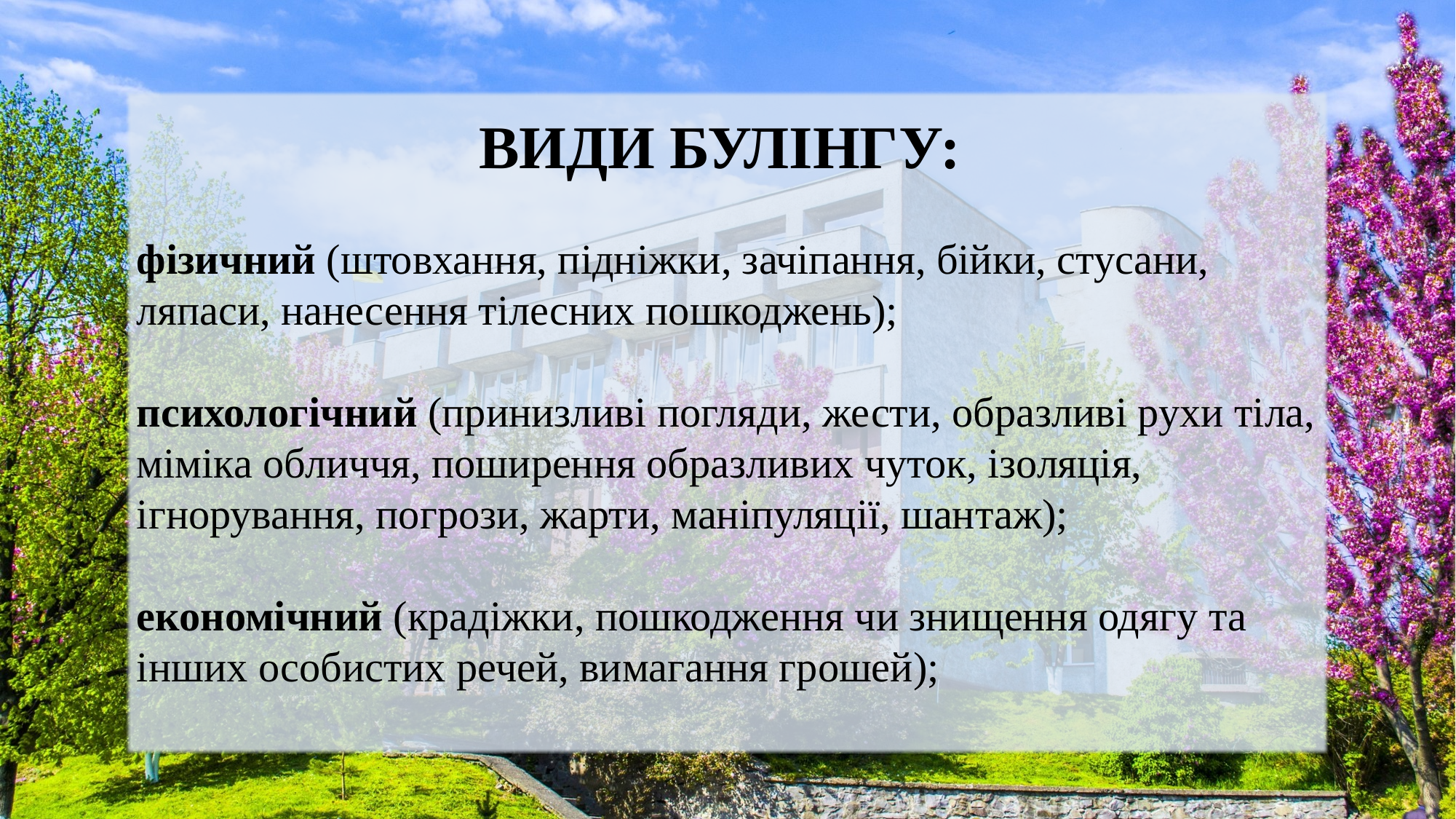

ВИДИ БУЛІНГУ:

фізичний (штовхання, підніжки, зачіпання, бійки, стусани, ляпаси, нанесення тілесних пошкоджень);

психологічний (принизливі погляди, жести, образливі рухи тіла, міміка обличчя, поширення образливих чуток, ізоляція, ігнорування, погрози, жарти, маніпуляції, шантаж);

економічний (крадіжки, пошкодження чи знищення одягу та інших особистих речей, вимагання грошей);